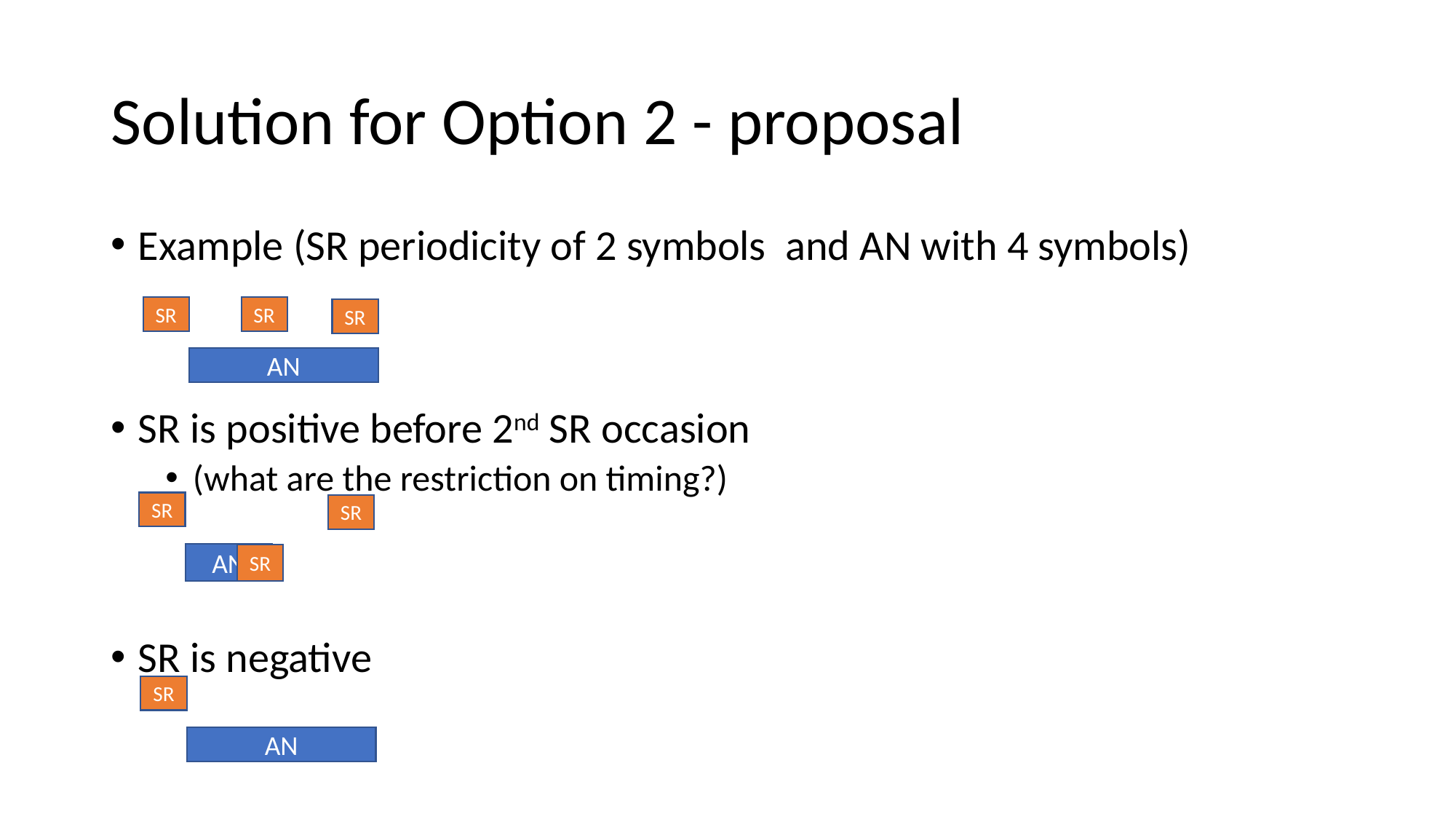

# Solution for Option 2 - proposal
Example (SR periodicity of 2 symbols  and AN with 4 symbols)

SR is positive before 2nd SR occasion
(what are the restriction on timing?)

SR is negative
SR
SR
SR
AN
SR
SR
AN
SR
SR
AN